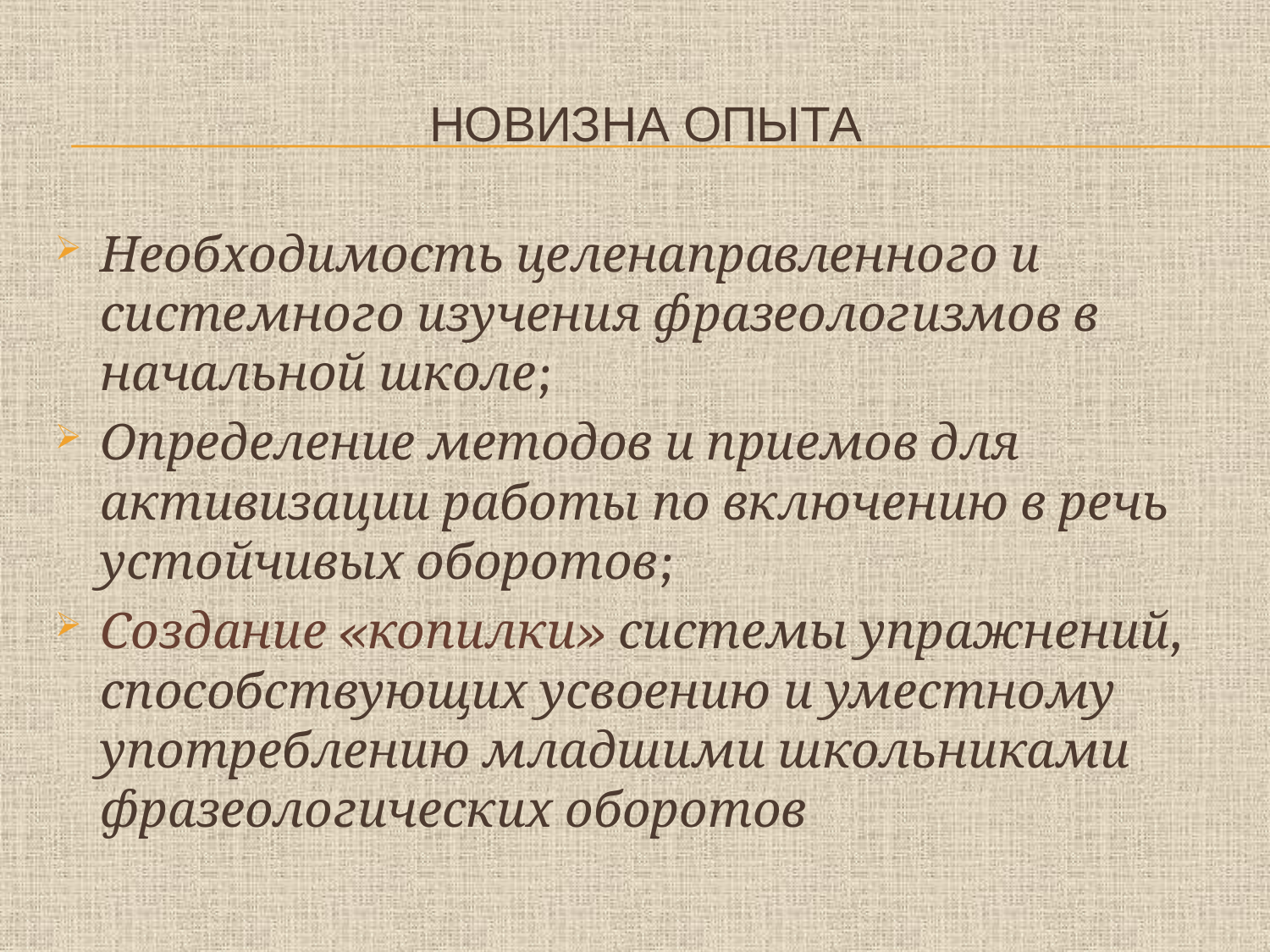

# Новизна опыта
Необходимость целенаправленного и системного изучения фразеологизмов в начальной школе;
Определение методов и приемов для активизации работы по включению в речь устойчивых оборотов;
Создание «копилки» системы упражнений, способствующих усвоению и уместному употреблению младшими школьниками фразеологических оборотов